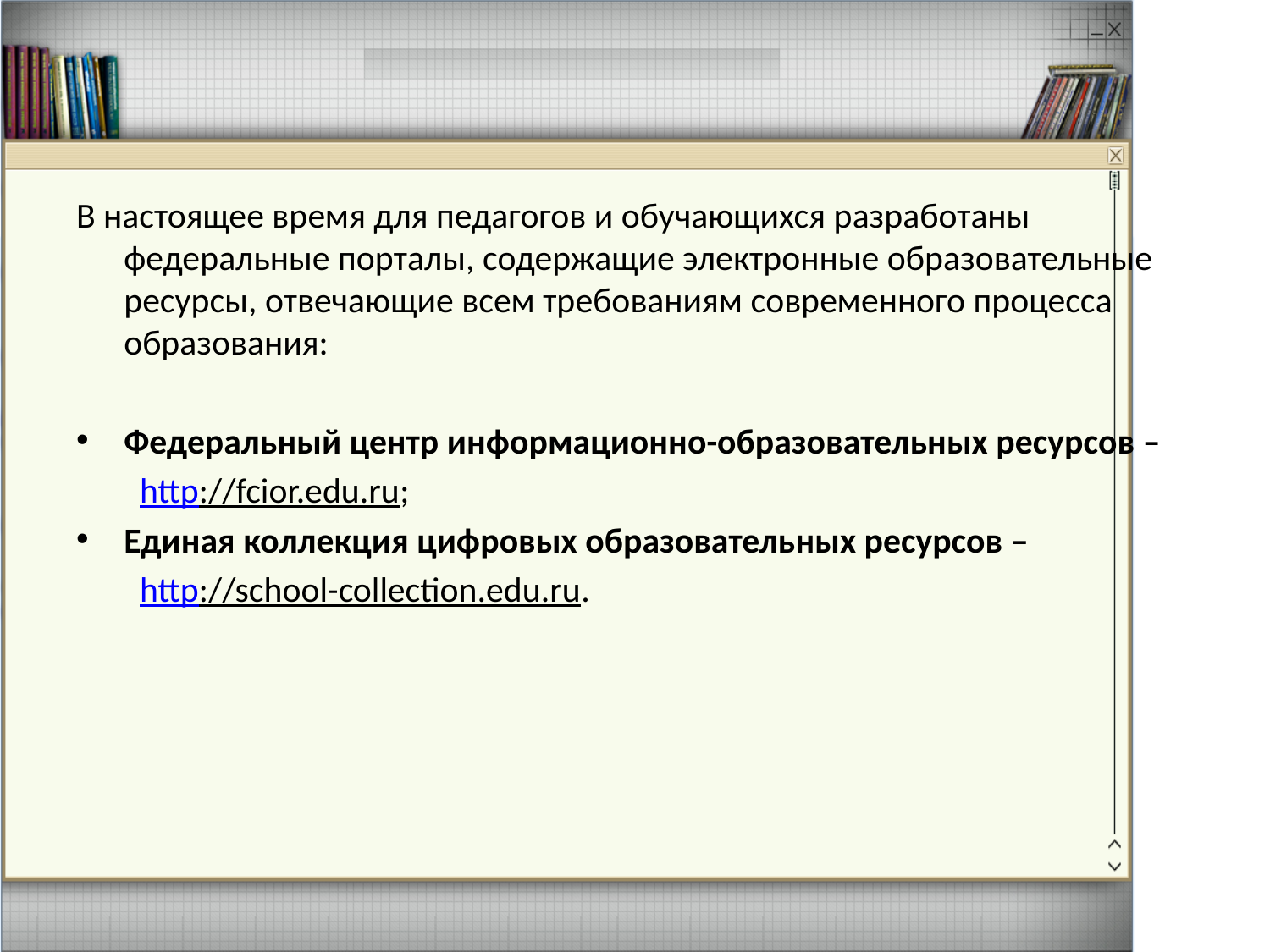

В настоящее время для педагогов и обучающихся разработаны федеральные порталы, содержащие электронные образовательные ресурсы, отвечающие всем требованиям современного процесса образования:

Федеральный центр информационно-образовательных ресурсов –
http://fcior.edu.ru;
Единая коллекция цифровых образовательных ресурсов –
http://school-collection.edu.ru.